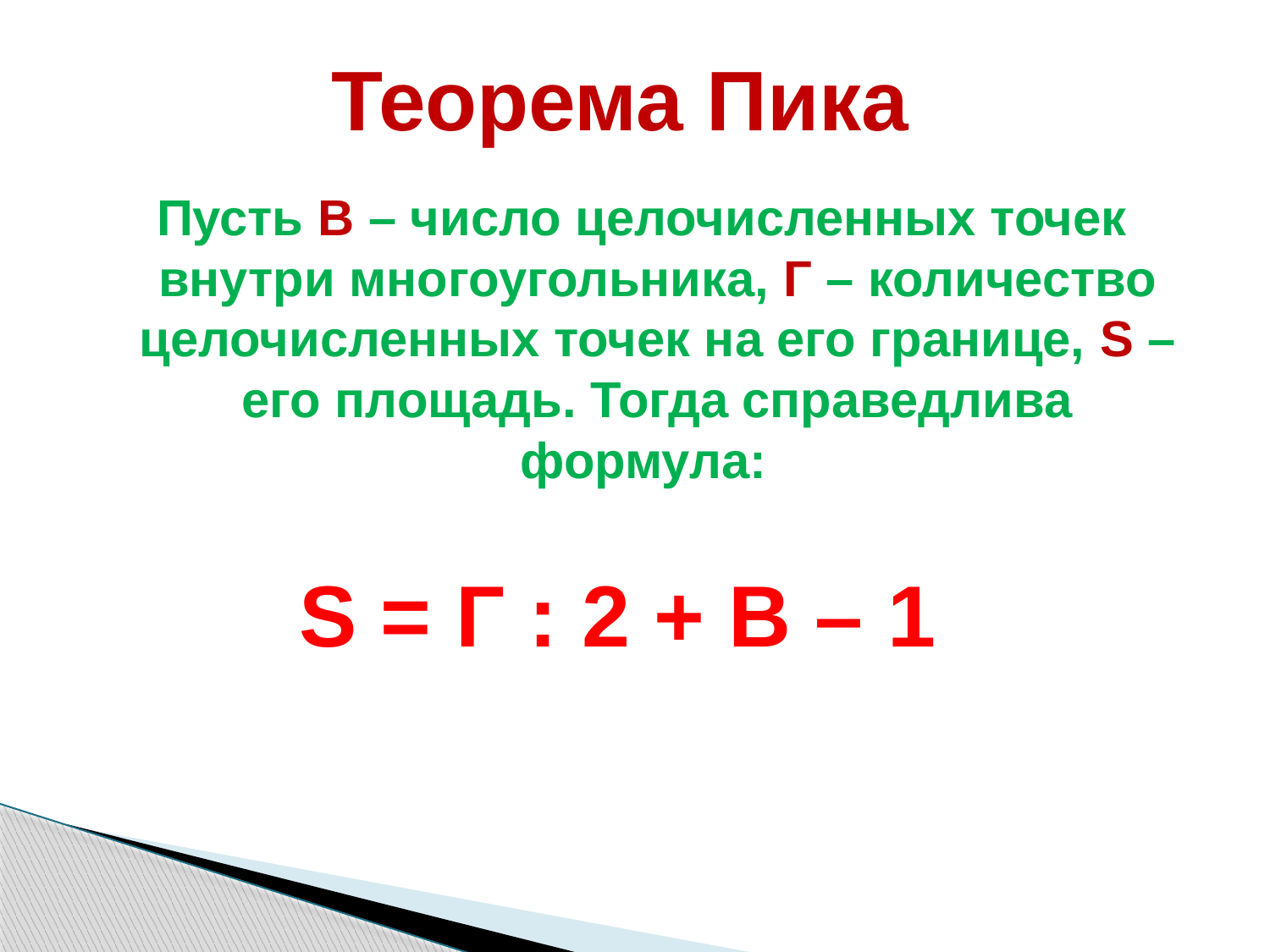

Теорема Пика
Пусть В – число целочисленных точек внутри многоугольника, Г – количество целочисленных точек на его границе, S – его площадь. Тогда справедлива формула:

S = Г : 2 + В – 1